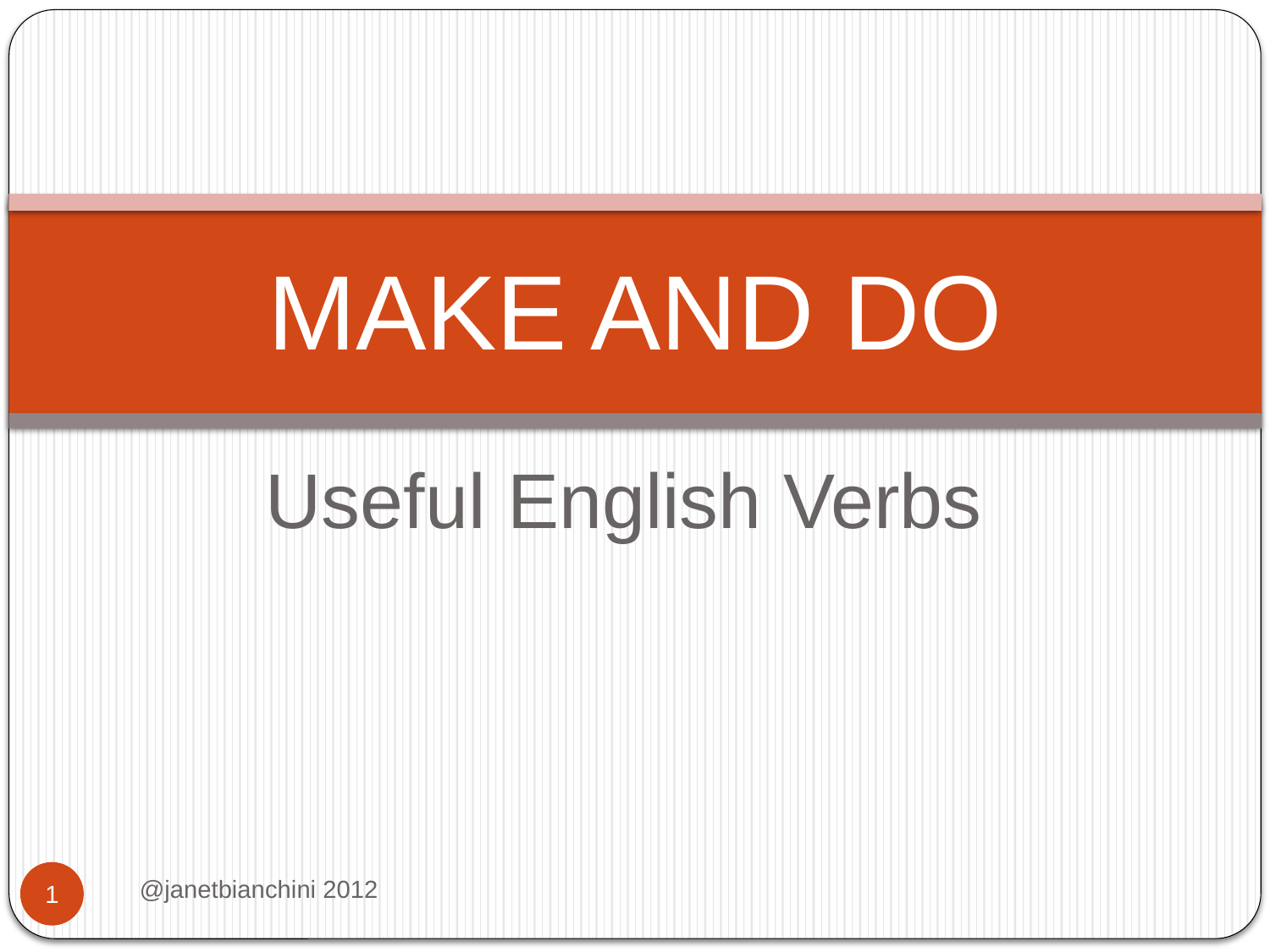

# MAKE AND DO
Useful English Verbs

@janetbianchini 2012
1